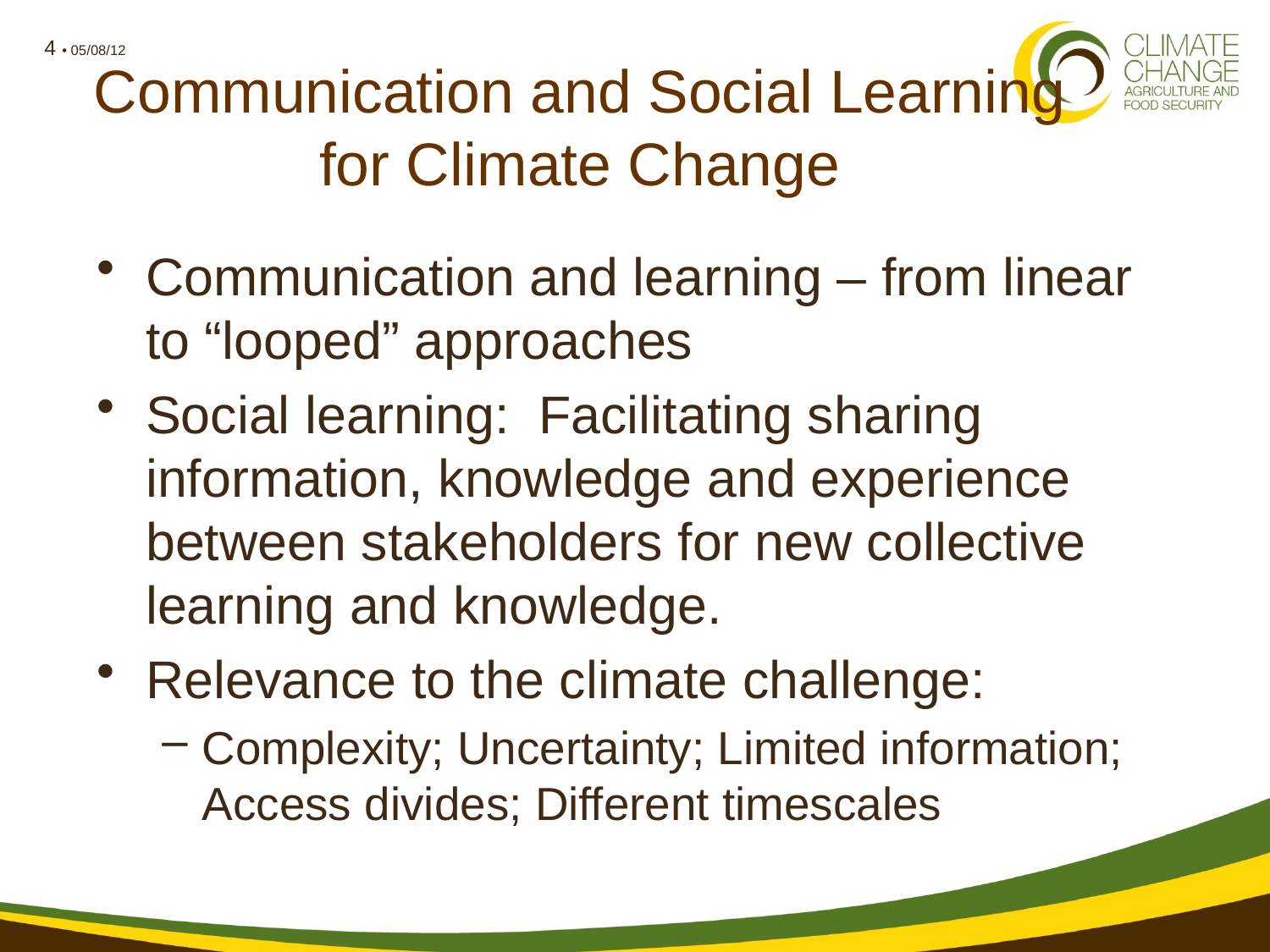

# Communication and Social Learning for Climate Change
Communication and learning – from linear to “looped” approaches
Social learning:  Facilitating sharing information, knowledge and experience between stakeholders for new collective learning and knowledge.
Relevance to the climate challenge:
Complexity; Uncertainty; Limited information; Access divides; Different timescales